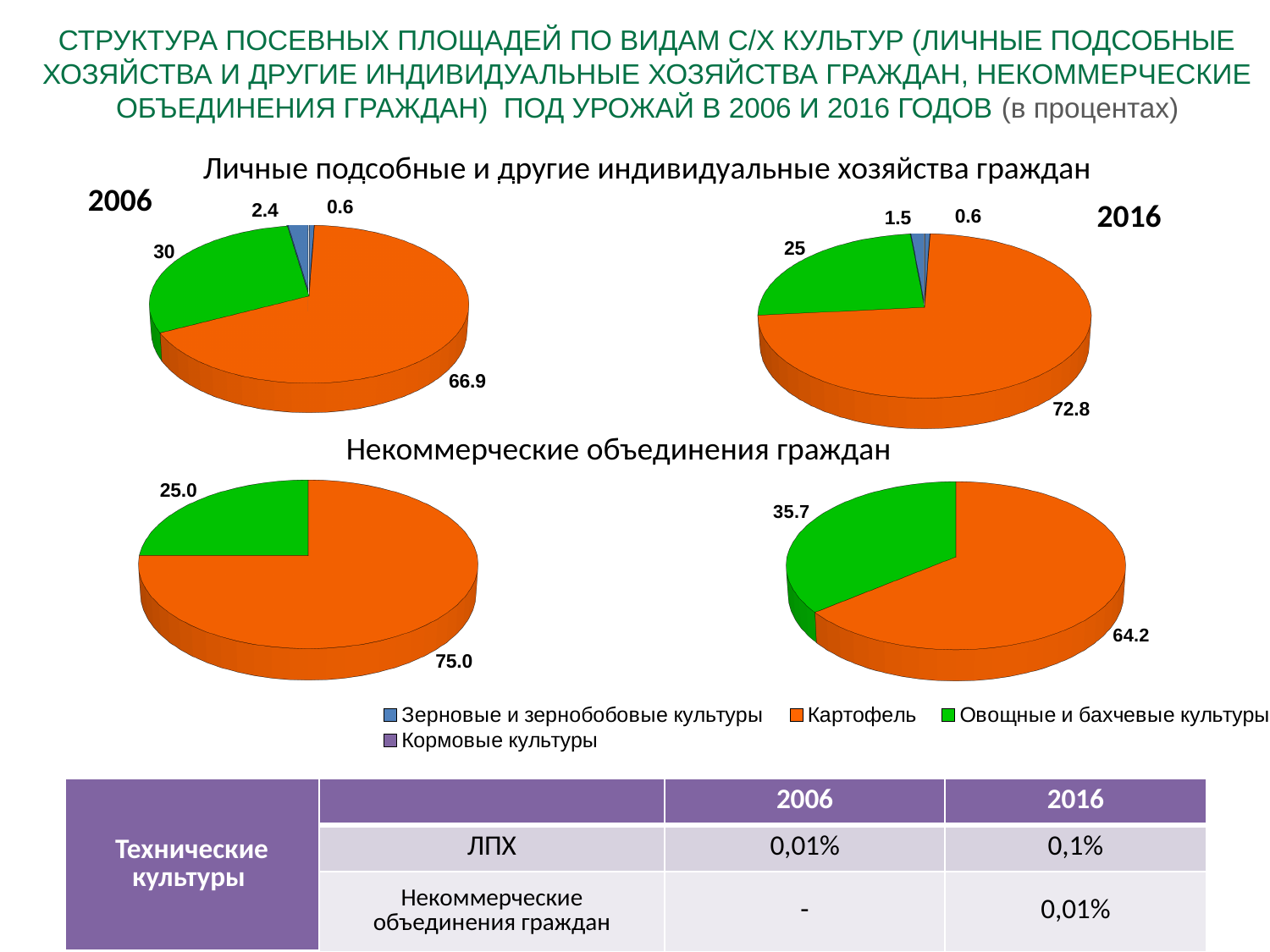

Структура посевных площадей по видам с/х культур (личные подсобные хозяйства и другие индивидуальные хозяйства граждан, некоммерческие объединения граждан)  под урожай в 2006 и 2016 годов (в процентах)
Личные подсобные и другие индивидуальные хозяйства граждан
2006

[unsupported chart]

2016

[unsupported chart]

Некоммерческие объединения граждан

[unsupported chart]

[unsupported chart]

| Технические культуры |  | 2006 | 2016 |
| --- | --- | --- | --- |
|  | ЛПХ | 0,01% | 0,1% |
|  | Некоммерческие объединения граждан | - | 0,01% |